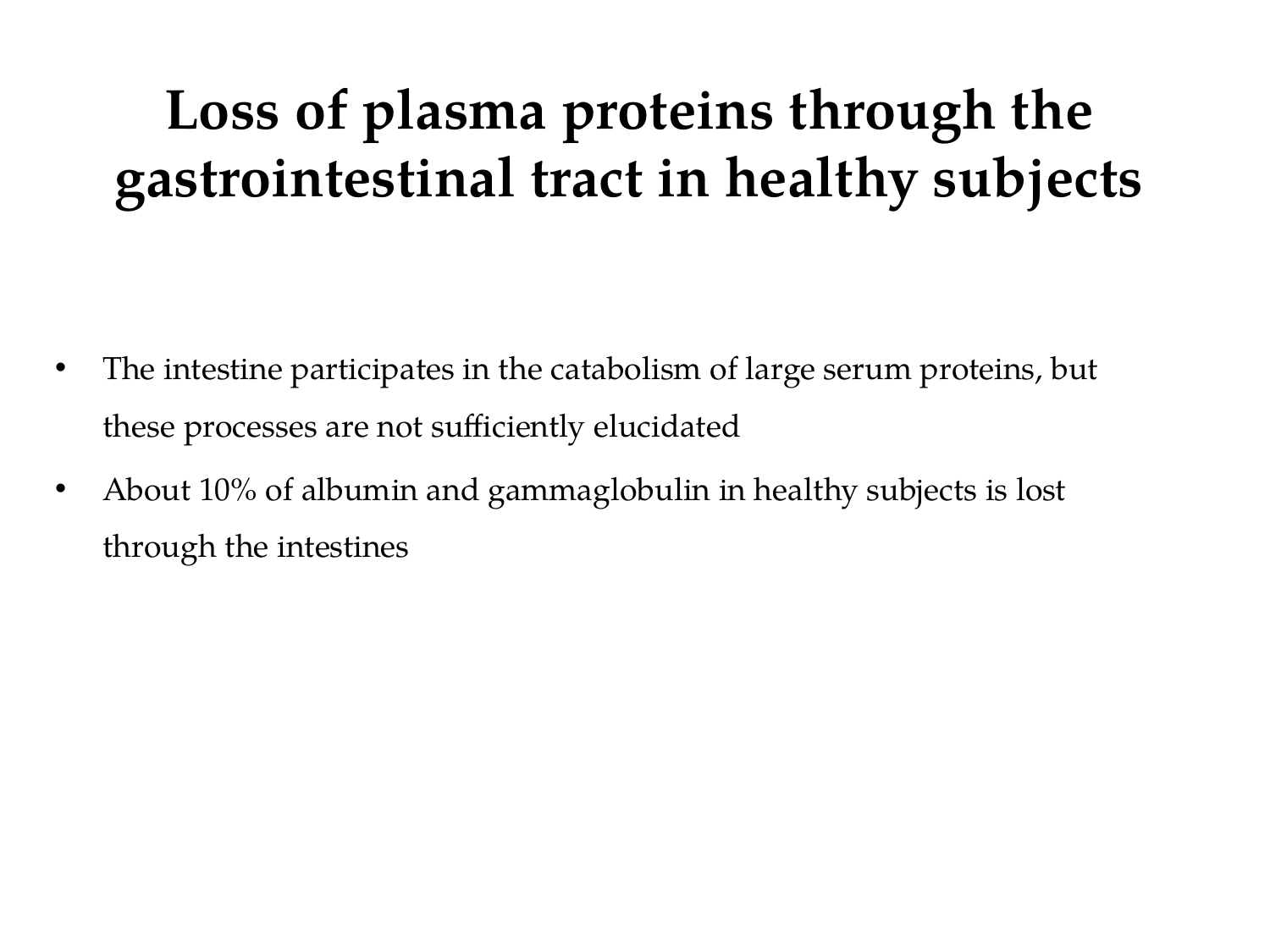

# Loss of plasma proteins through the gastrointestinal tract in healthy subjects
The intestine participates in the catabolism of large serum proteins, but these processes are not sufficiently elucidated
About 10% of albumin and gammaglobulin in healthy subjects is lost through the intestines